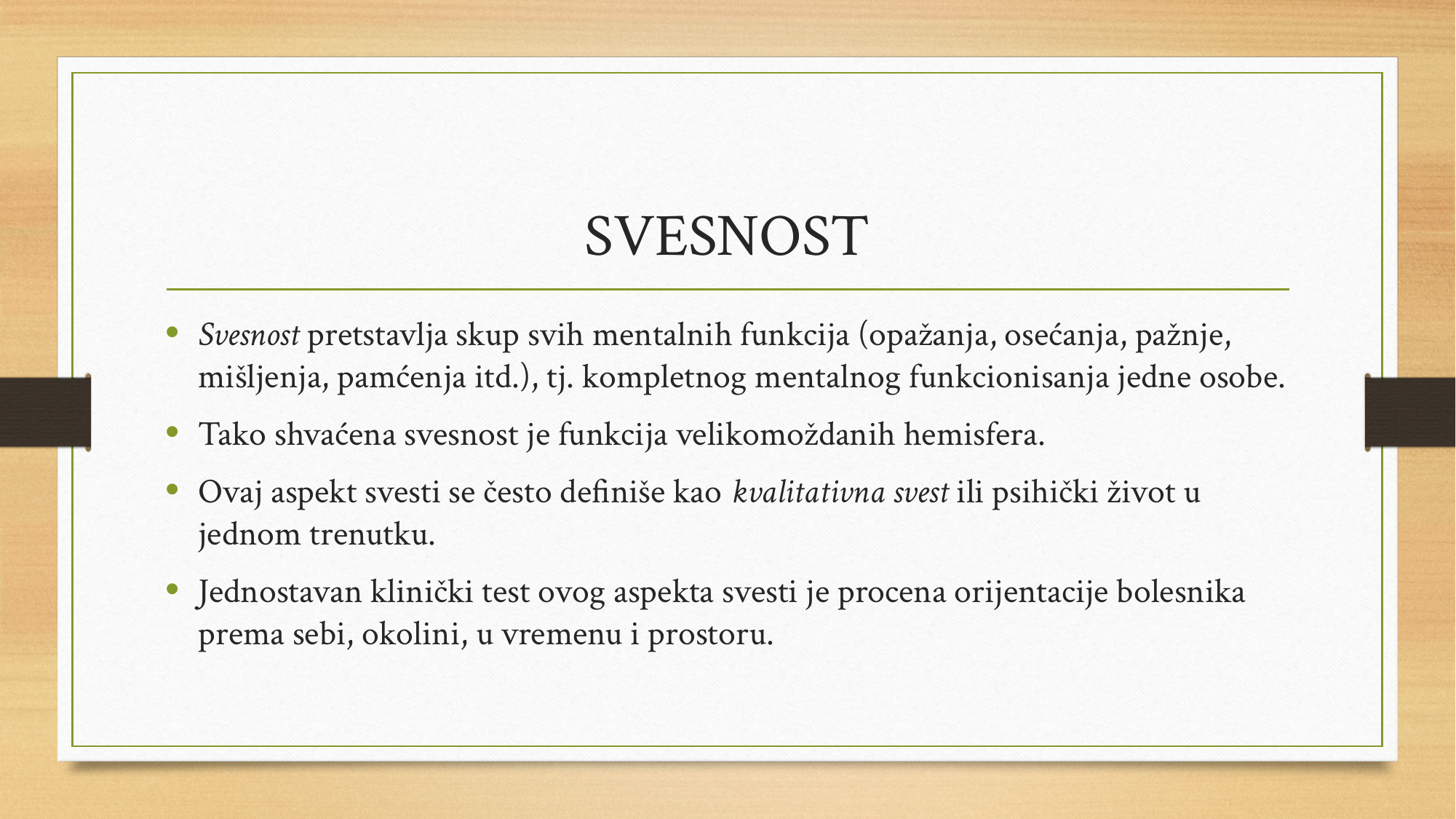

# SVESNOST
Svesnost pretstavlja skup svih mentalnih funkcija (opažanja, osećanja, pažnje, mišljenja, pamćenja itd.), tj. kompletnog mentalnog funkcionisanja jedne osobe.
Tako shvaćena svesnost je funkcija velikomoždanih hemisfera.
Ovaj aspekt svesti se često definiše kao kvalitativna svest ili psihički život u jednom trenutku.
Jednostavan klinički test ovog aspekta svesti je procena orijentacije bolesnika prema sebi, okolini, u vremenu i prostoru.